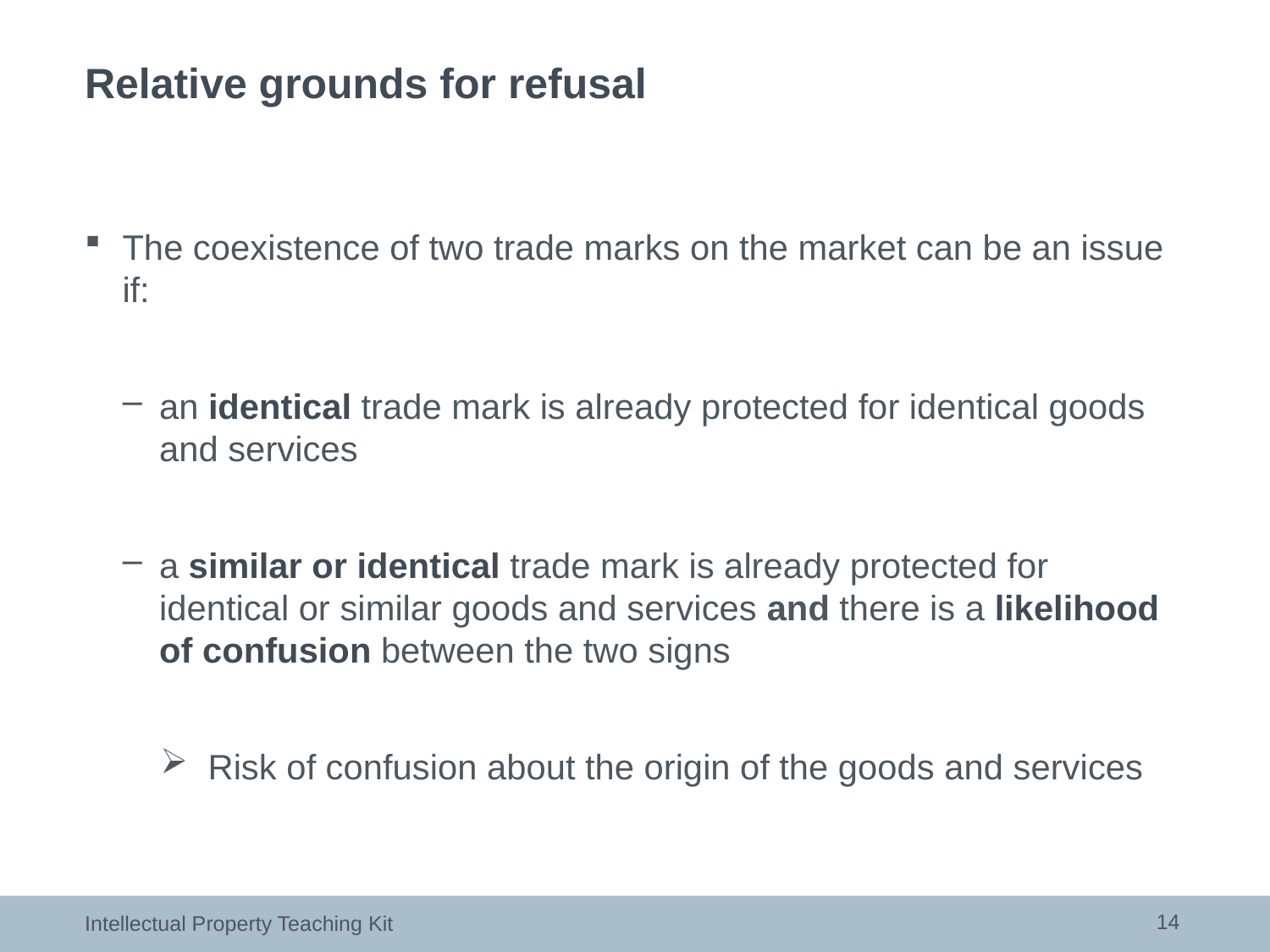

# Relative grounds for refusal
The coexistence of two trade marks on the market can be an issue if:

an identical trade mark is already protected for identical goods and services

a similar or identical trade mark is already protected for identical or similar goods and services and there is a likelihood of confusion between the two signs

Risk of confusion about the origin of the goods and services
14
Intellectual Property Teaching Kit